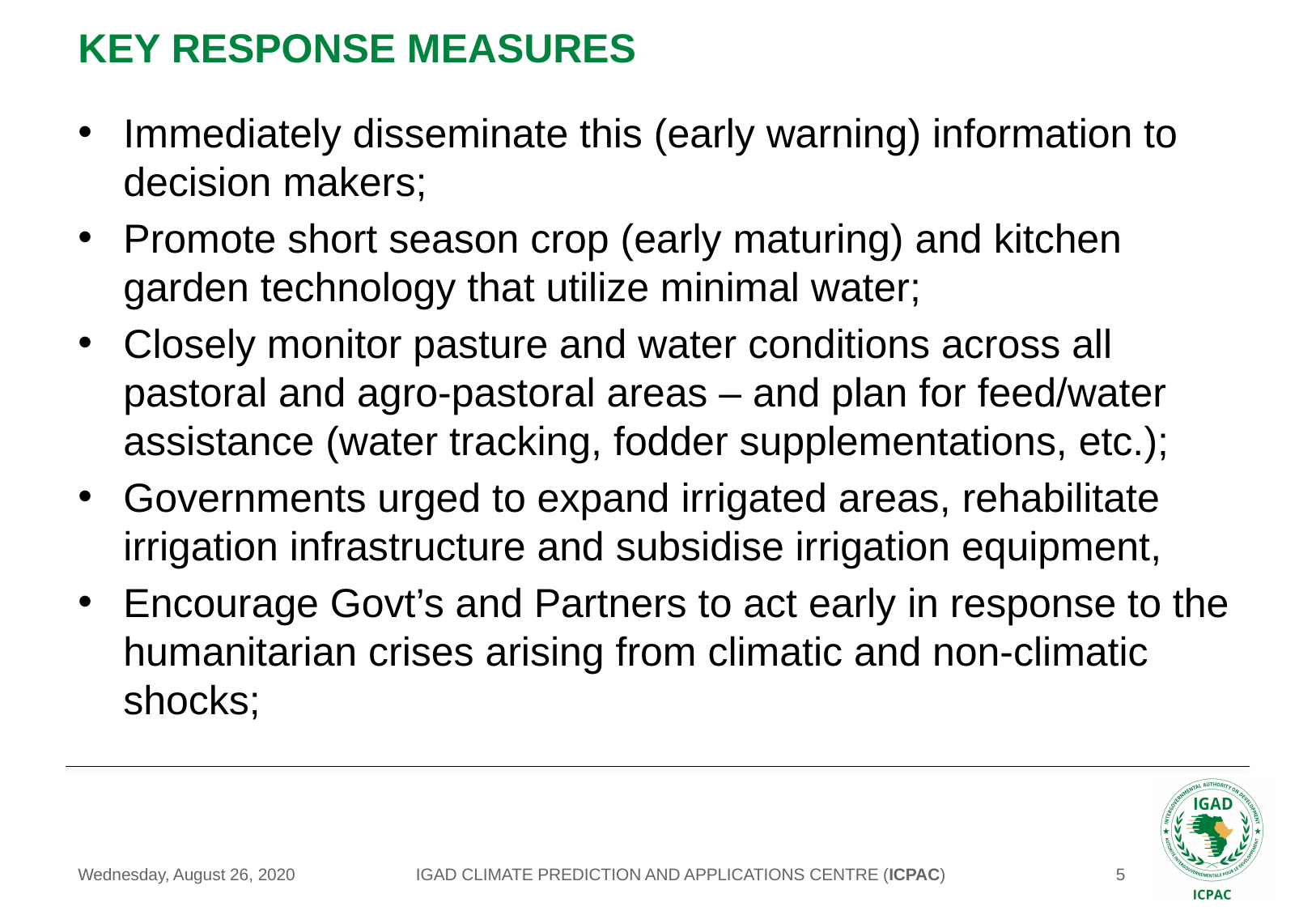

# KEY RESPONSE MEASURES
Immediately disseminate this (early warning) information to decision makers;
Promote short season crop (early maturing) and kitchen garden technology that utilize minimal water;
Closely monitor pasture and water conditions across all pastoral and agro-pastoral areas – and plan for feed/water assistance (water tracking, fodder supplementations, etc.);
Governments urged to expand irrigated areas, rehabilitate irrigation infrastructure and subsidise irrigation equipment,
Encourage Govt’s and Partners to act early in response to the humanitarian crises arising from climatic and non-climatic shocks;

IGAD CLIMATE PREDICTION AND APPLICATIONS CENTRE (ICPAC)
Wednesday, August 26, 2020
5